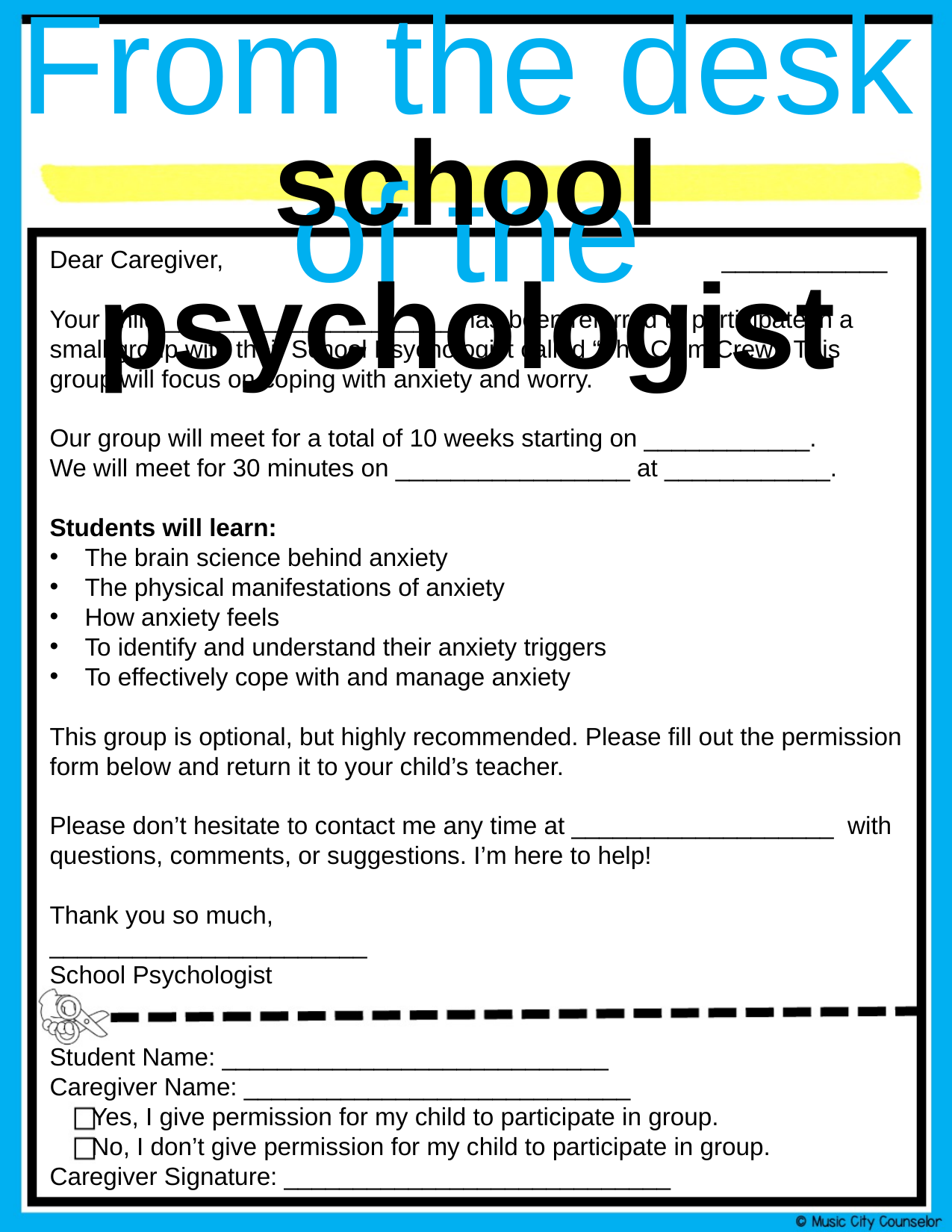

From the desk of the
school psychologist
Dear Caregiver,					____________

Your child _____________________ has been referred to participate in a small group with their School Psychologist called “The Calm Crew.” This group will focus on coping with anxiety and worry.

Our group will meet for a total of 10 weeks starting on ____________.
We will meet for 30 minutes on _________________ at ____________.

Students will learn:
The brain science behind anxiety
The physical manifestations of anxiety
How anxiety feels
To identify and understand their anxiety triggers
To effectively cope with and manage anxiety

This group is optional, but highly recommended. Please fill out the permission form below and return it to your child’s teacher.

Please don’t hesitate to contact me any time at ___________________  with questions, comments, or suggestions. I’m here to help!

Thank you so much,
_______________________
School Psychologist

Student Name: ____________________________
Caregiver Name: ____________________________
      Yes, I give permission for my child to participate in group.
      No, I don’t give permission for my child to participate in group.
Caregiver Signature: ____________________________